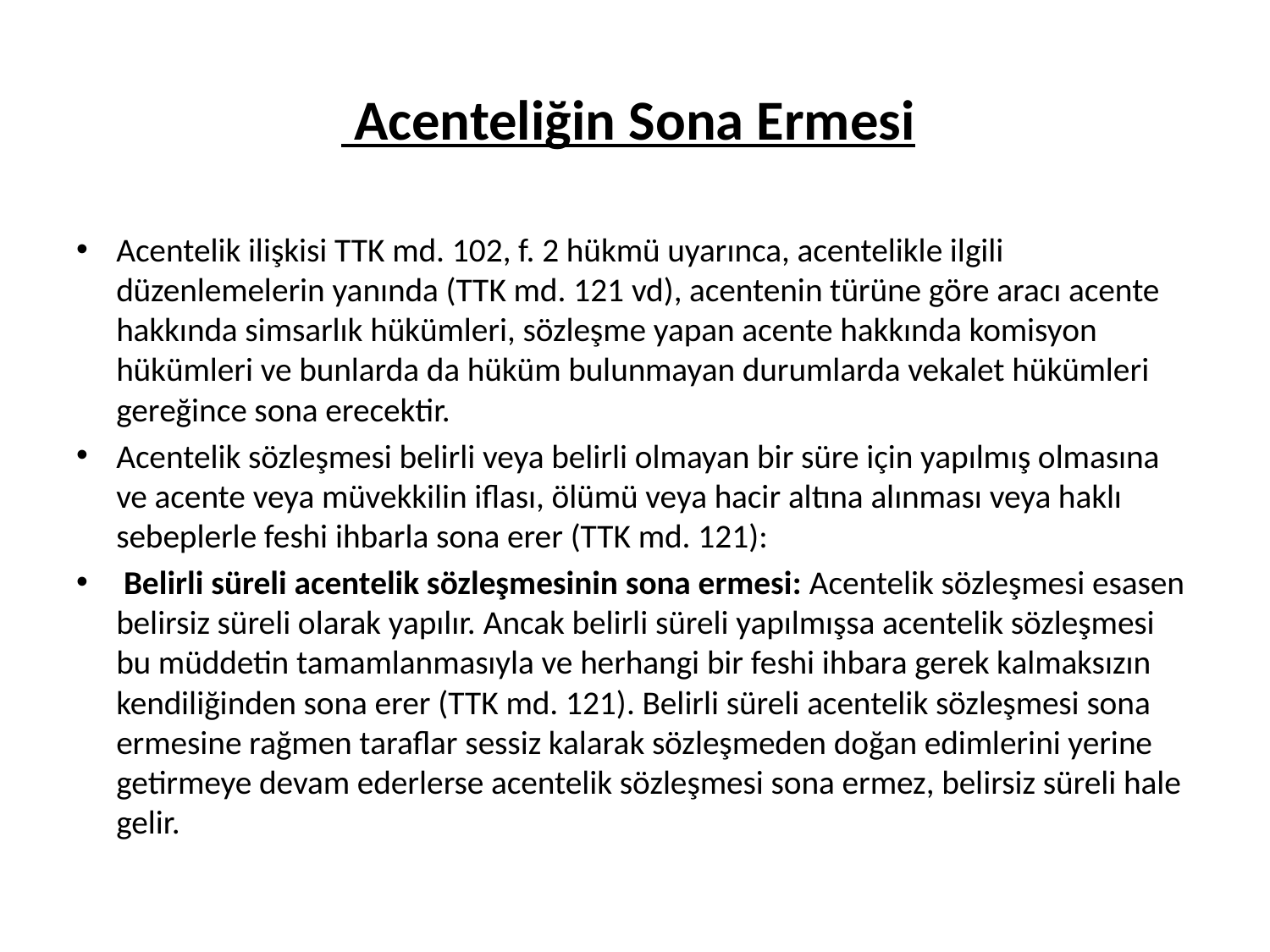

# Acenteliğin Sona Ermesi
Acentelik ilişkisi TTK md. 102, f. 2 hükmü uyarınca, acentelikle ilgili düzenlemelerin yanında (TTK md. 121 vd), acentenin türüne göre aracı acente hakkında simsarlık hükümleri, sözleşme yapan acente hakkında komisyon hükümleri ve bunlarda da hüküm bulunmayan durumlarda vekalet hükümleri gereğince sona erecektir.
Acentelik sözleşmesi belirli veya belirli olmayan bir süre için yapılmış olmasına ve acente veya müvekkilin iflası, ölümü veya hacir altına alınması veya haklı sebeplerle feshi ihbarla sona erer (TTK md. 121):
 Belirli süreli acentelik sözleşmesinin sona ermesi: Acentelik sözleşmesi esasen belirsiz süreli olarak yapılır. Ancak belirli süreli yapılmışsa acentelik sözleşmesi bu müddetin tamamlanmasıyla ve herhangi bir feshi ihbara gerek kalmaksızın kendiliğinden sona erer (TTK md. 121). Belirli süreli acentelik sözleşmesi sona ermesine rağmen taraflar sessiz kalarak sözleşmeden doğan edimlerini yerine getirmeye devam ederlerse acentelik sözleşmesi sona ermez, belirsiz süreli hale gelir.